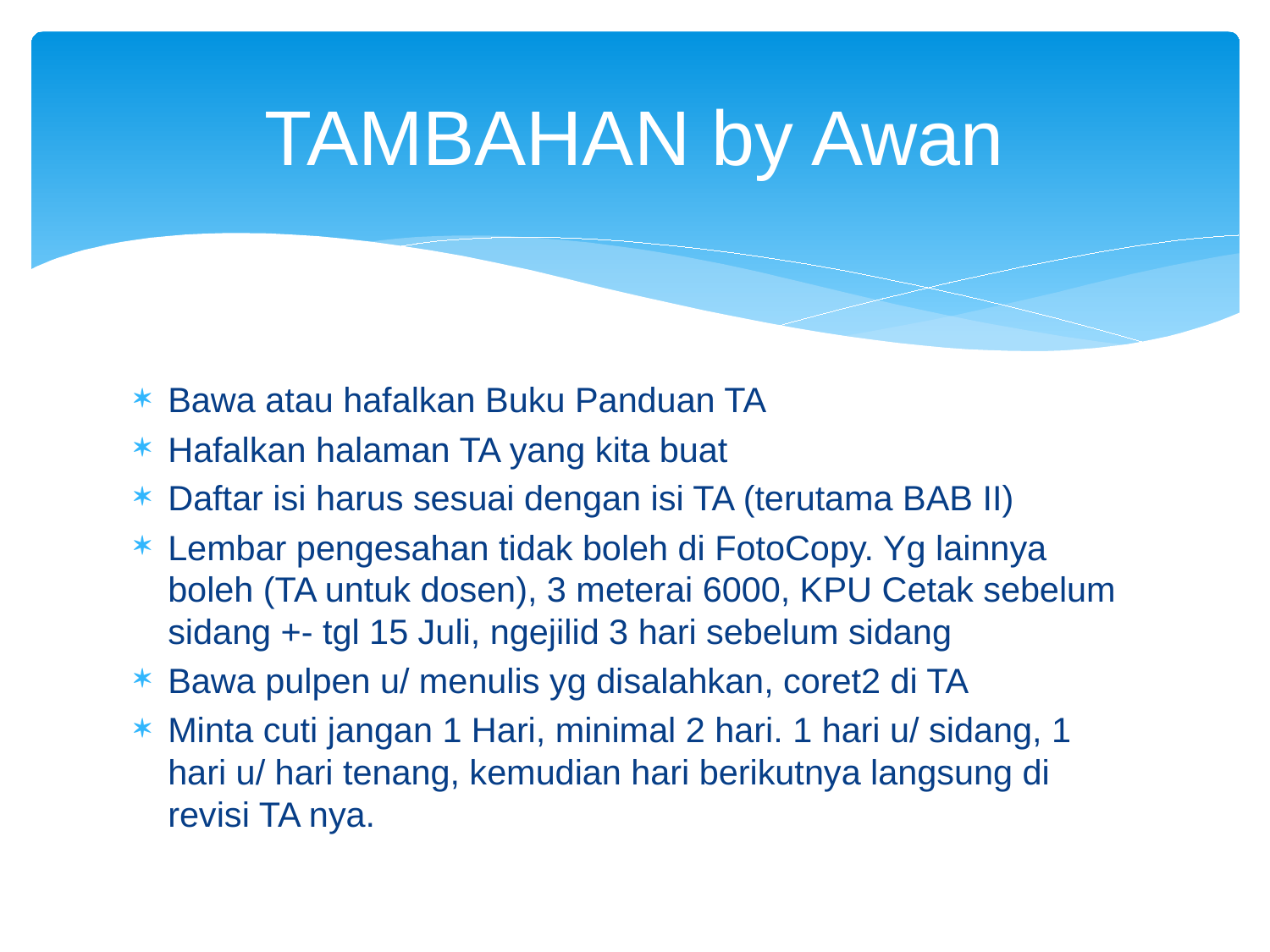

# TAMBAHAN by Awan
Bawa atau hafalkan Buku Panduan TA
Hafalkan halaman TA yang kita buat
Daftar isi harus sesuai dengan isi TA (terutama BAB II)
Lembar pengesahan tidak boleh di FotoCopy. Yg lainnya boleh (TA untuk dosen), 3 meterai 6000, KPU Cetak sebelum sidang +- tgl 15 Juli, ngejilid 3 hari sebelum sidang
Bawa pulpen u/ menulis yg disalahkan, coret2 di TA
Minta cuti jangan 1 Hari, minimal 2 hari. 1 hari u/ sidang, 1 hari u/ hari tenang, kemudian hari berikutnya langsung di revisi TA nya.